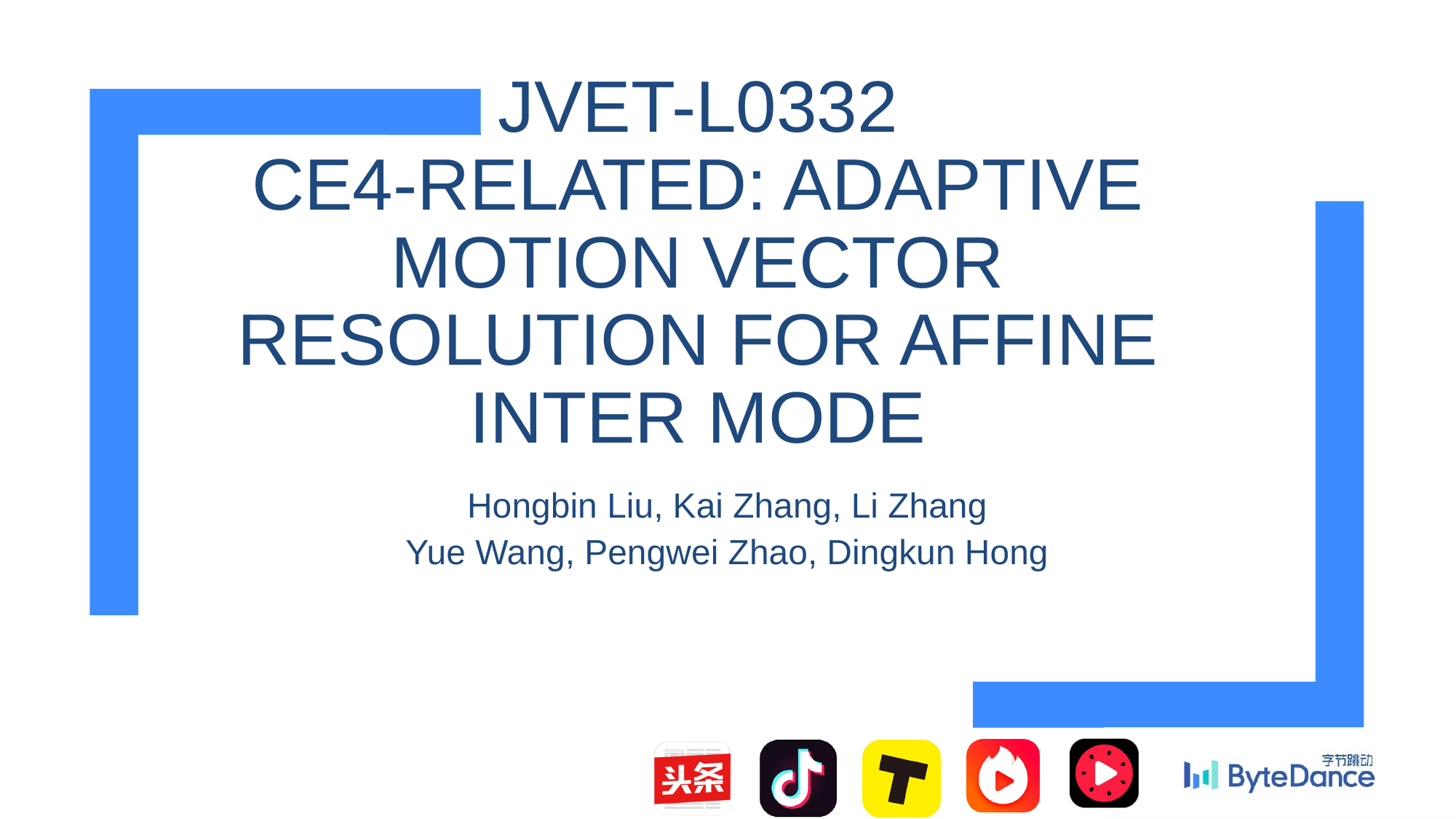

# JVET-L0332 CE4-related: Adaptive Motion Vector Resolution for Affine Inter Mode
Hongbin Liu, Kai Zhang, Li Zhang
Yue Wang, Pengwei Zhao, Dingkun Hong